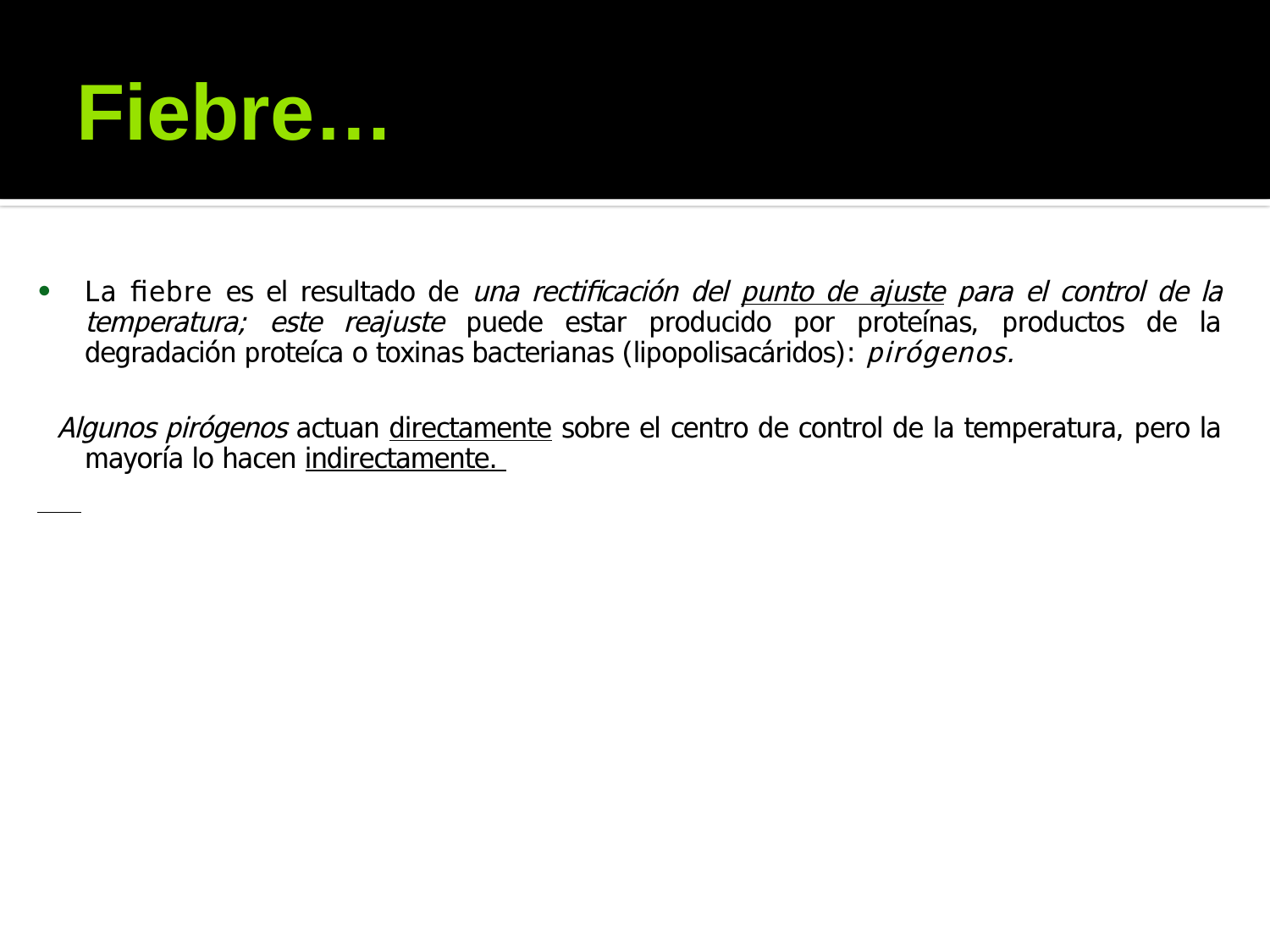

# Fiebre…

La fiebre es el resultado de una rectificación del punto de ajuste para el control de la temperatura; este reajuste puede estar producido por proteínas, productos de la degradación proteíca o toxinas bacterianas (lipopolisacáridos): pirógenos.

  Algunos pirógenos actuan directamente sobre el centro de control de la temperatura, pero la mayoría lo hacen indirectamente.